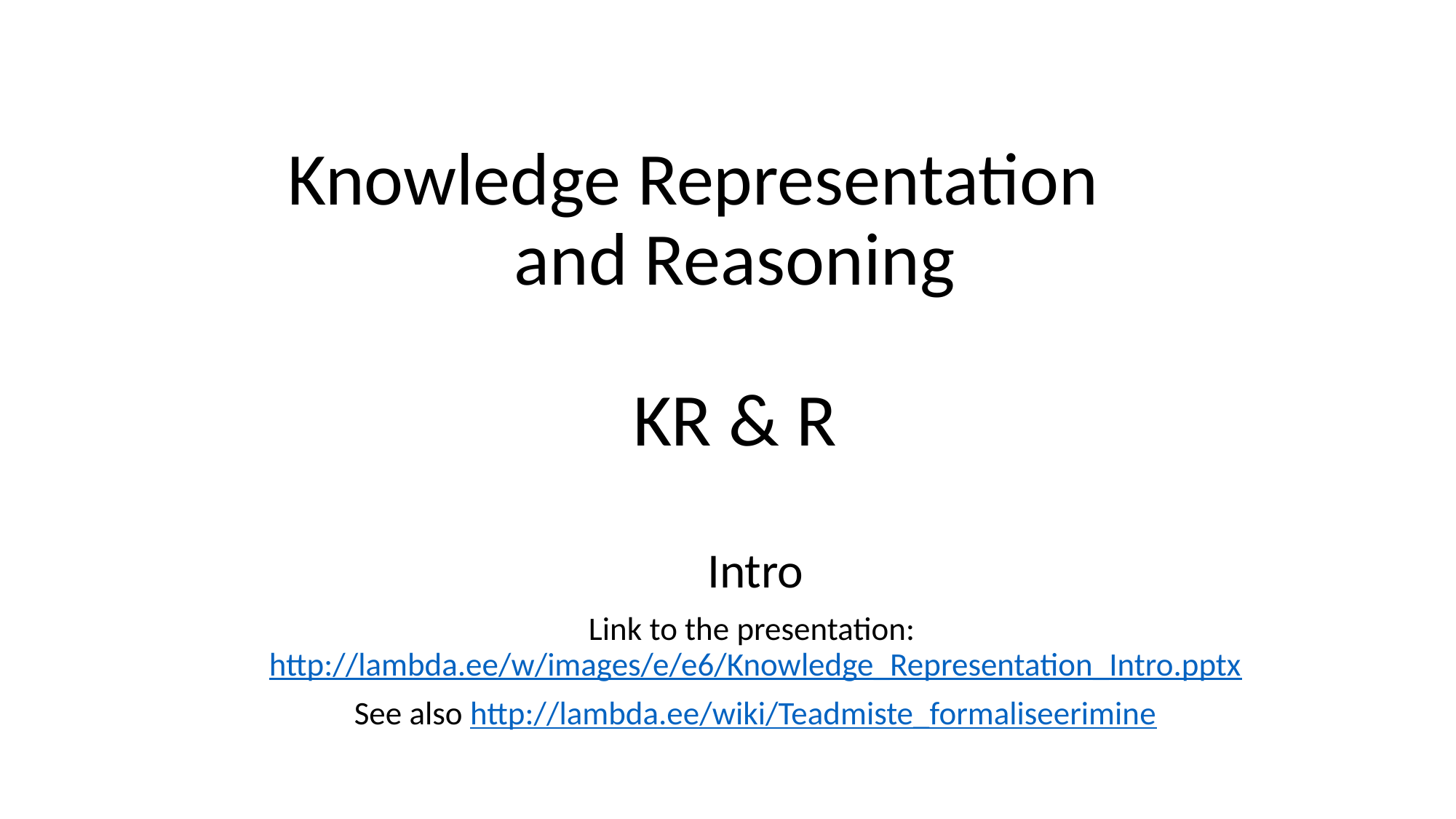

# Knowledge Representation and Reasoning KR & R

Intro
Link to the presentation: http://lambda.ee/w/images/e/e6/Knowledge_Representation_Intro.pptx
See also http://lambda.ee/wiki/Teadmiste_formaliseerimine